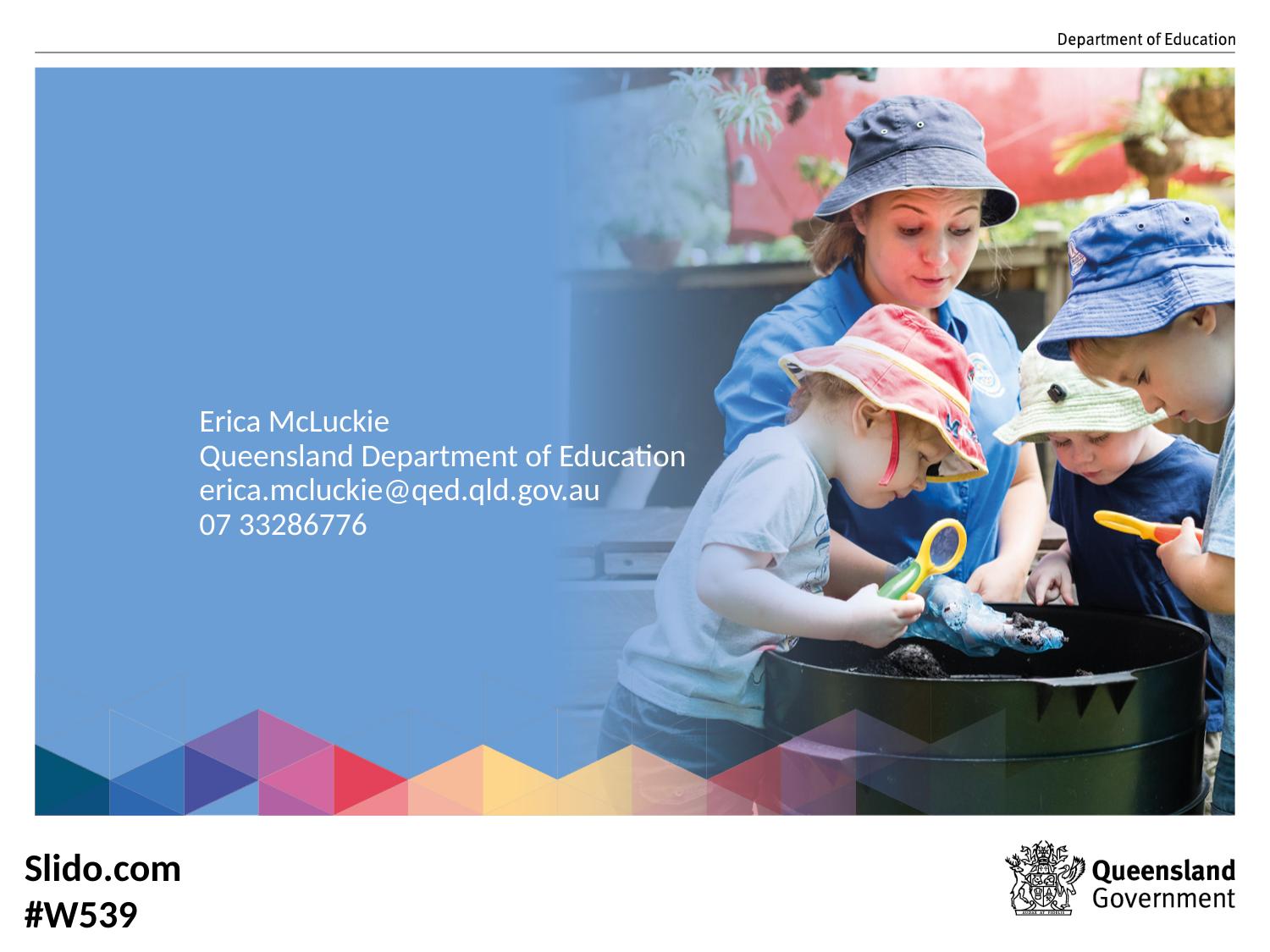

Erica McLuckie
Queensland Department of Education
erica.mcluckie@qed.qld.gov.au
07 33286776
Slido.com #W539